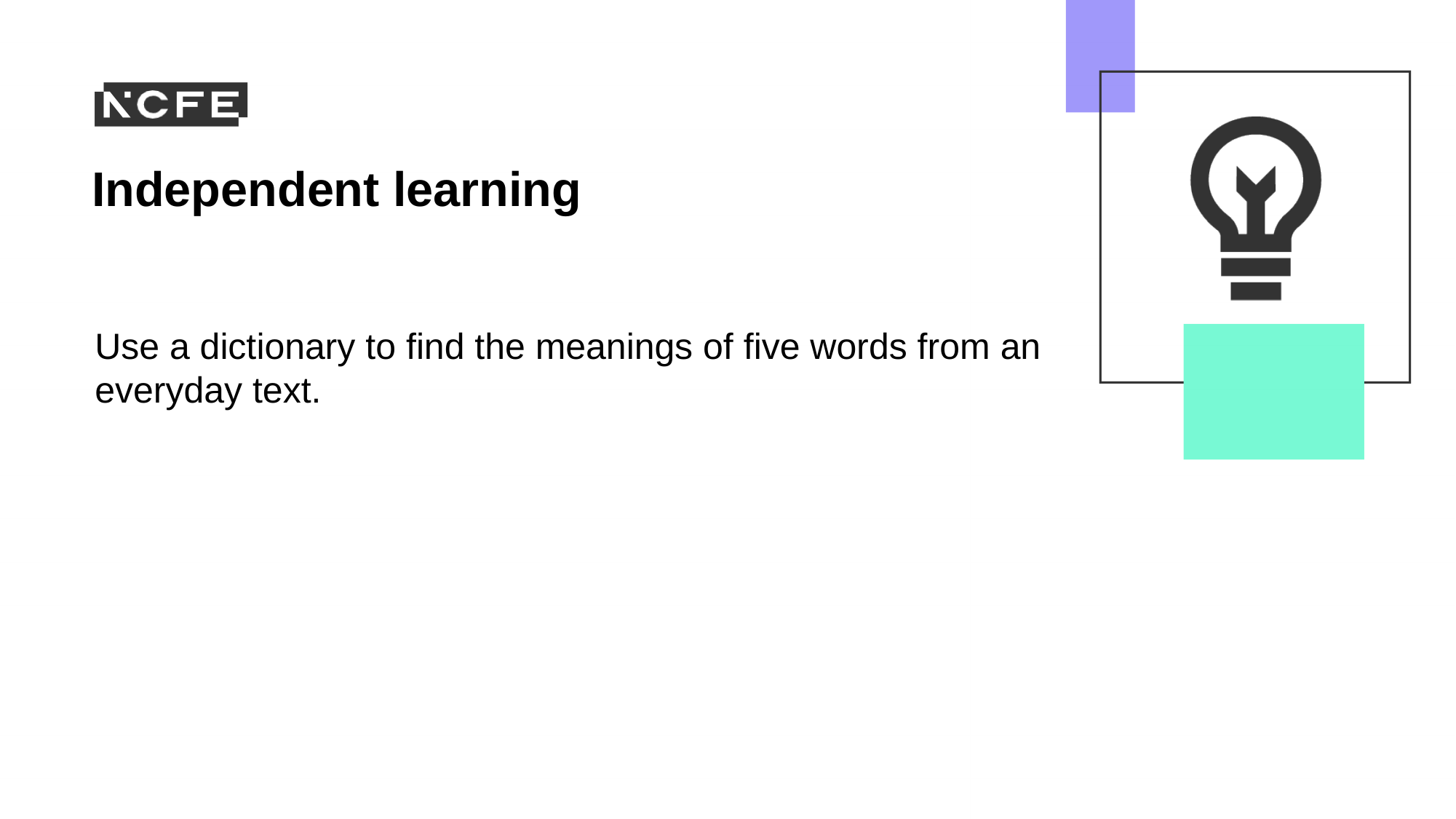

Independent learning
Use a dictionary to find the meanings of five words from an everyday text.